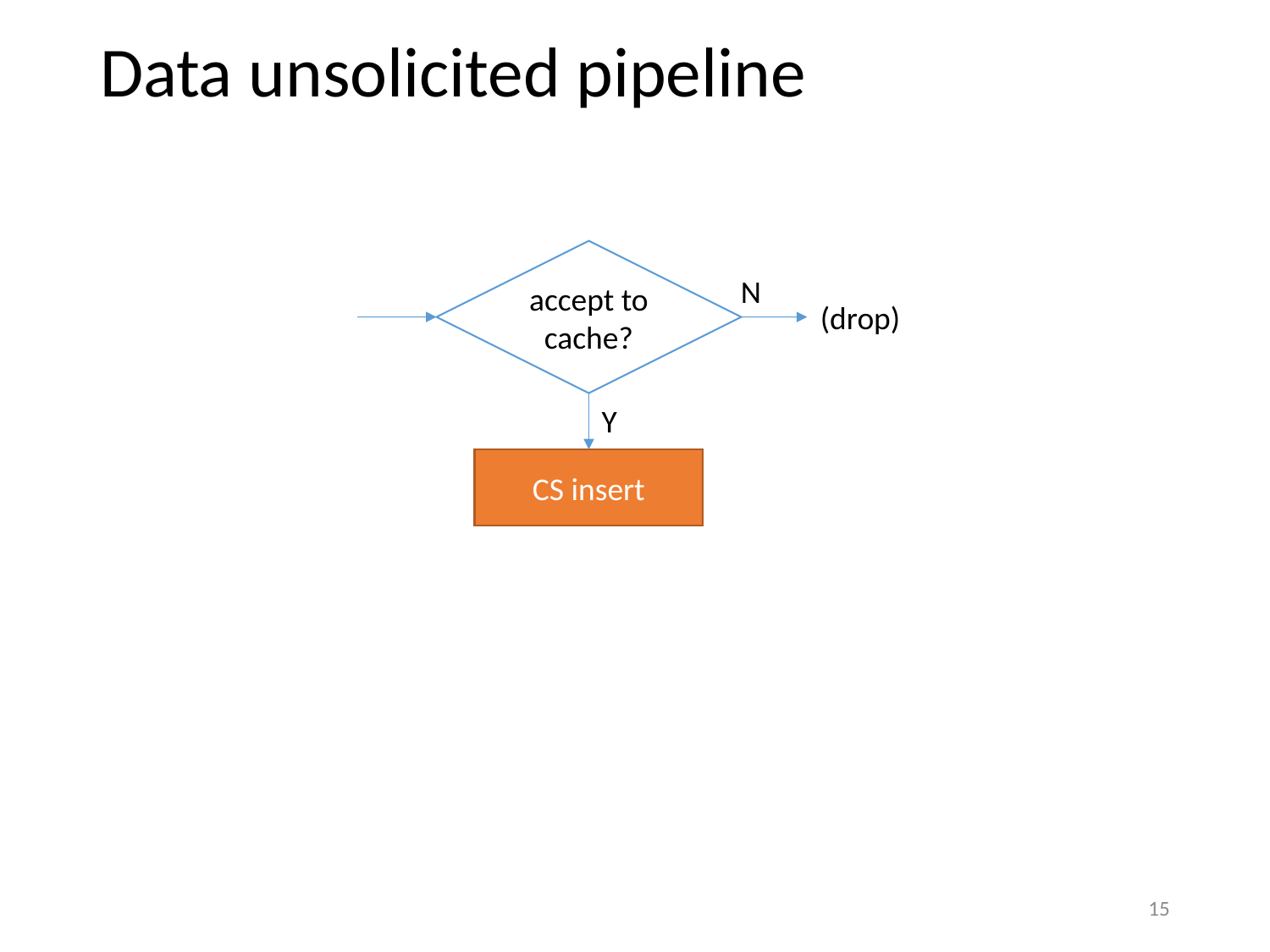

# Data unsolicited pipeline
accept to cache?
N
(drop)
Y
CS insert
15